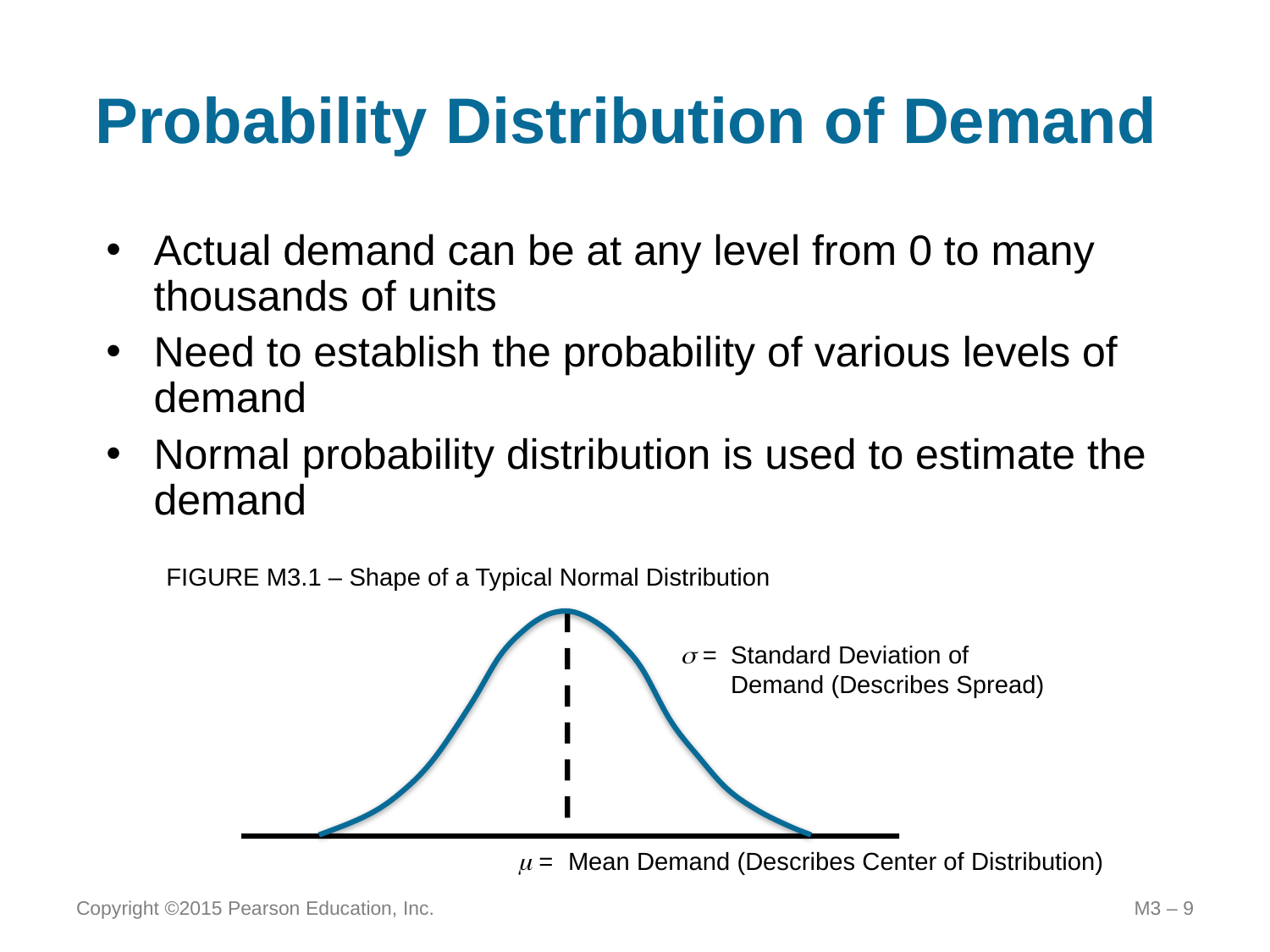

# Probability Distribution of Demand
Actual demand can be at any level from 0 to many thousands of units
Need to establish the probability of various levels of demand
Normal probability distribution is used to estimate the demand
FIGURE M3.1 – Shape of a Typical Normal Distribution

σ =	Standard Deviation of
Demand (Describes Spread)
μ =	Mean Demand (Describes Center of Distribution)
Copyright ©2015 Pearson Education, Inc.
M3 – 9